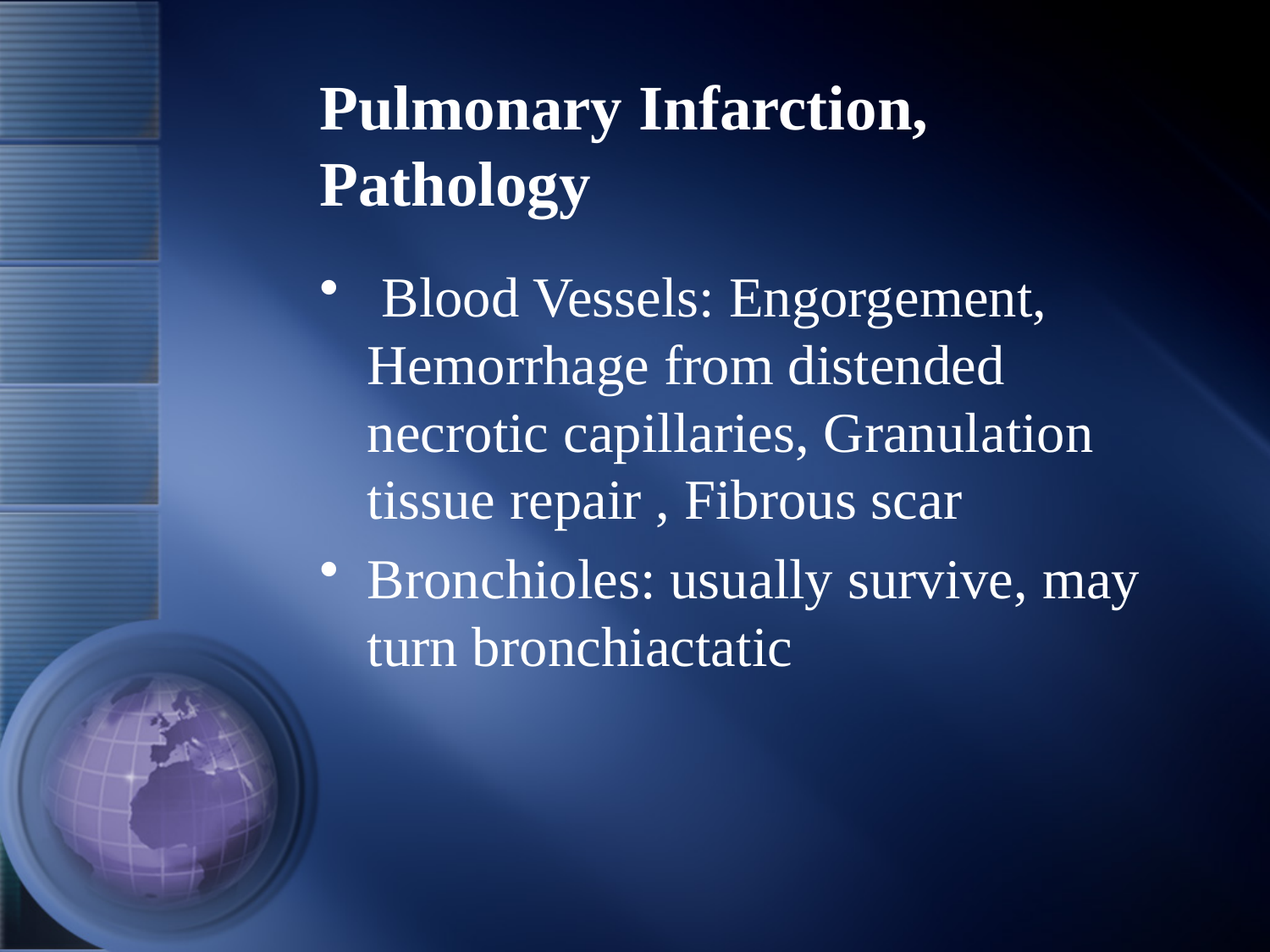

# Pulmonary Infarction, Pathology
 Blood Vessels: Engorgement, Hemorrhage from distended necrotic capillaries, Granulation tissue repair , Fibrous scar
Bronchioles: usually survive, may turn bronchiactatic